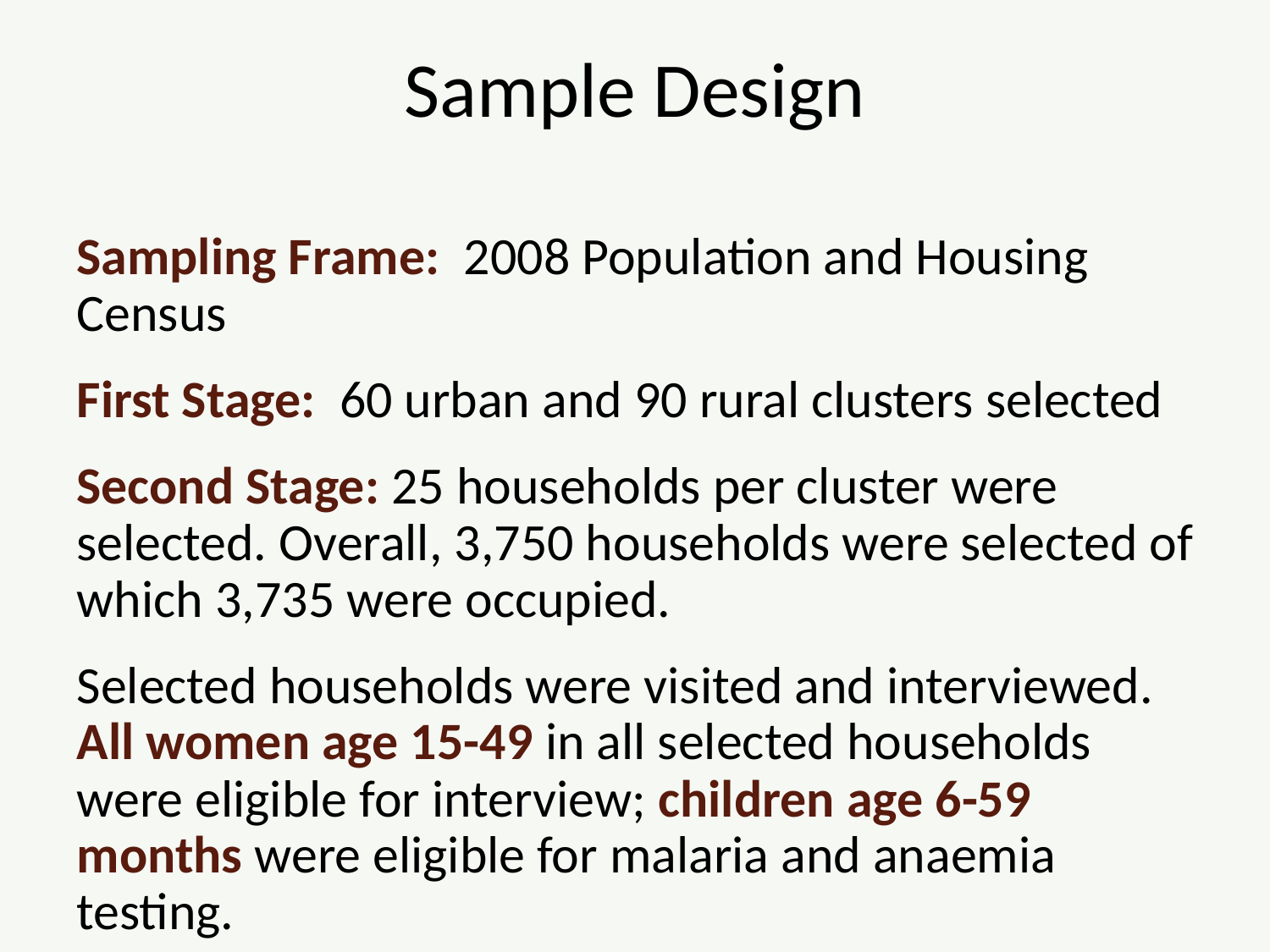

# Sample Design
Sampling Frame:  2008 Population and Housing Census
First Stage:  60 urban and 90 rural clusters selected
Second Stage: 25 households per cluster were selected. Overall, 3,750 households were selected of which 3,735 were occupied.
Selected households were visited and interviewed. All women age 15-49 in all selected households were eligible for interview; children age 6-59 months were eligible for malaria and anaemia testing.